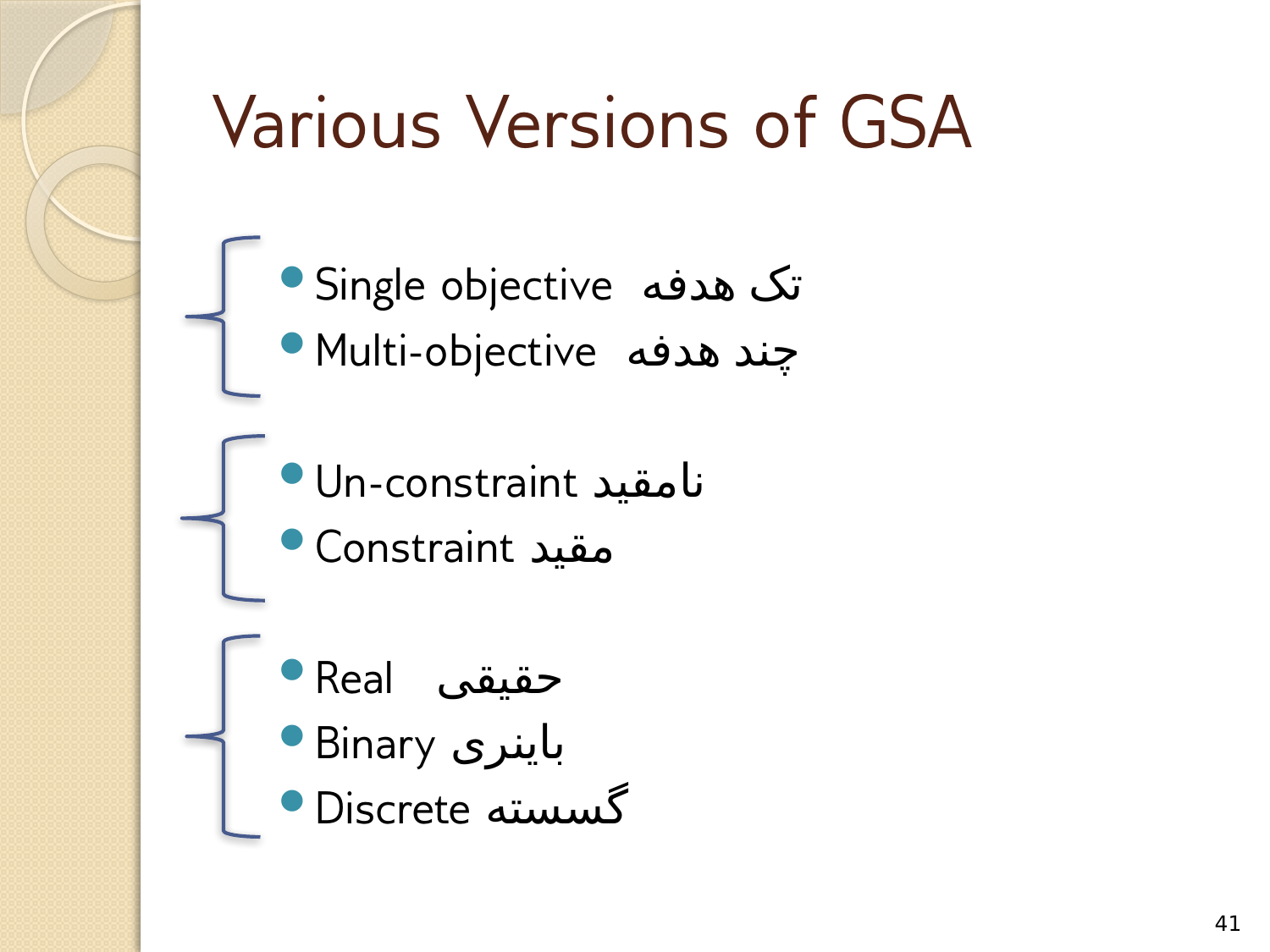

# Various Versions of GSA

Single objective  تک هدفه
Multi-objective  چند هدفه

Un-constraint نامقيد
Constraint مقيد

Real   حقيقی
Binary باينری
Discrete گسسته

41